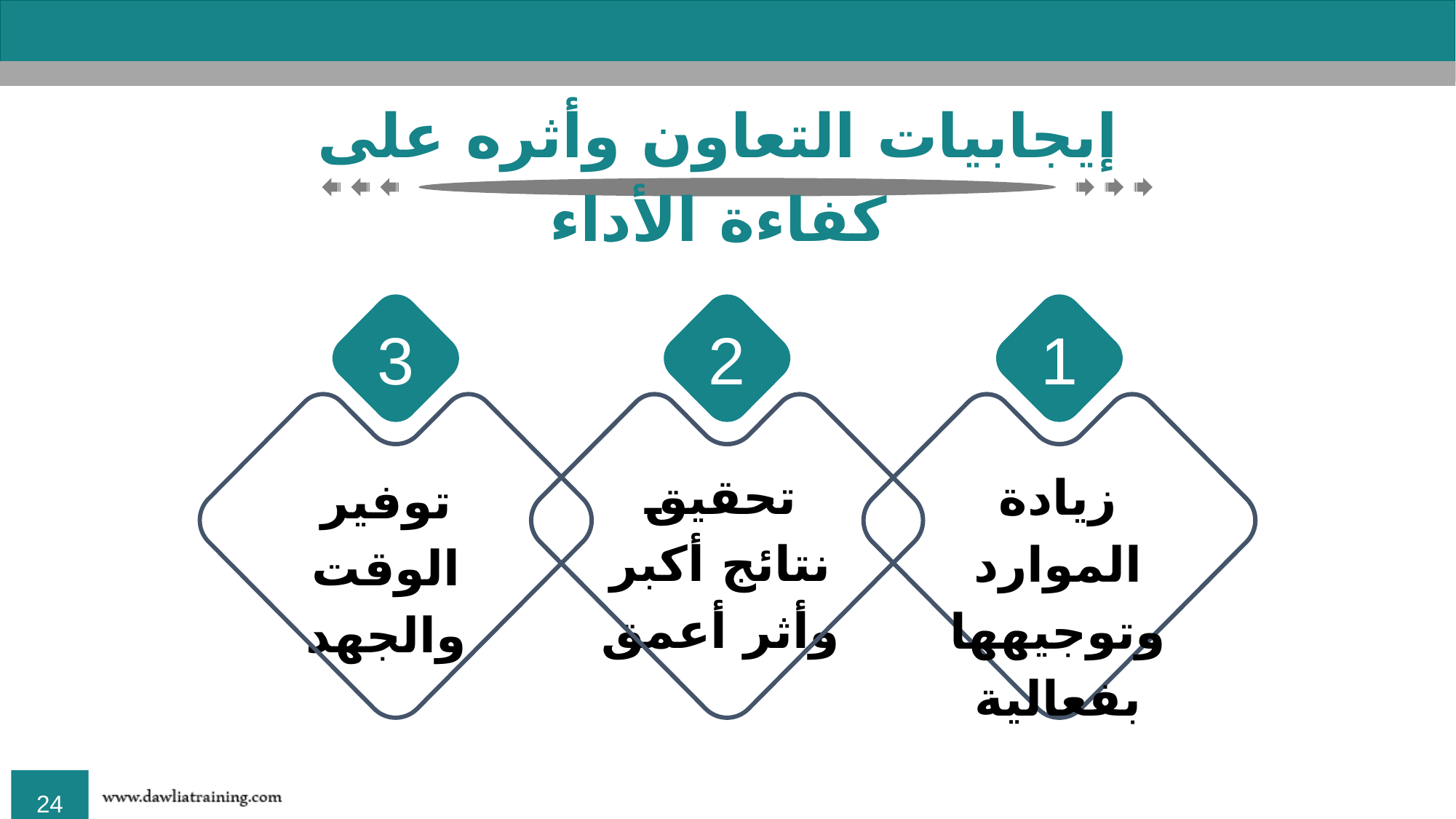

إيجابيات التعاون وأثره على كفاءة الأداء

3

توفير الوقت والجهد
2

تحقيق نتائج أكبر وأثر أعمق
1

زيادة الموارد وتوجيهها بفعالية